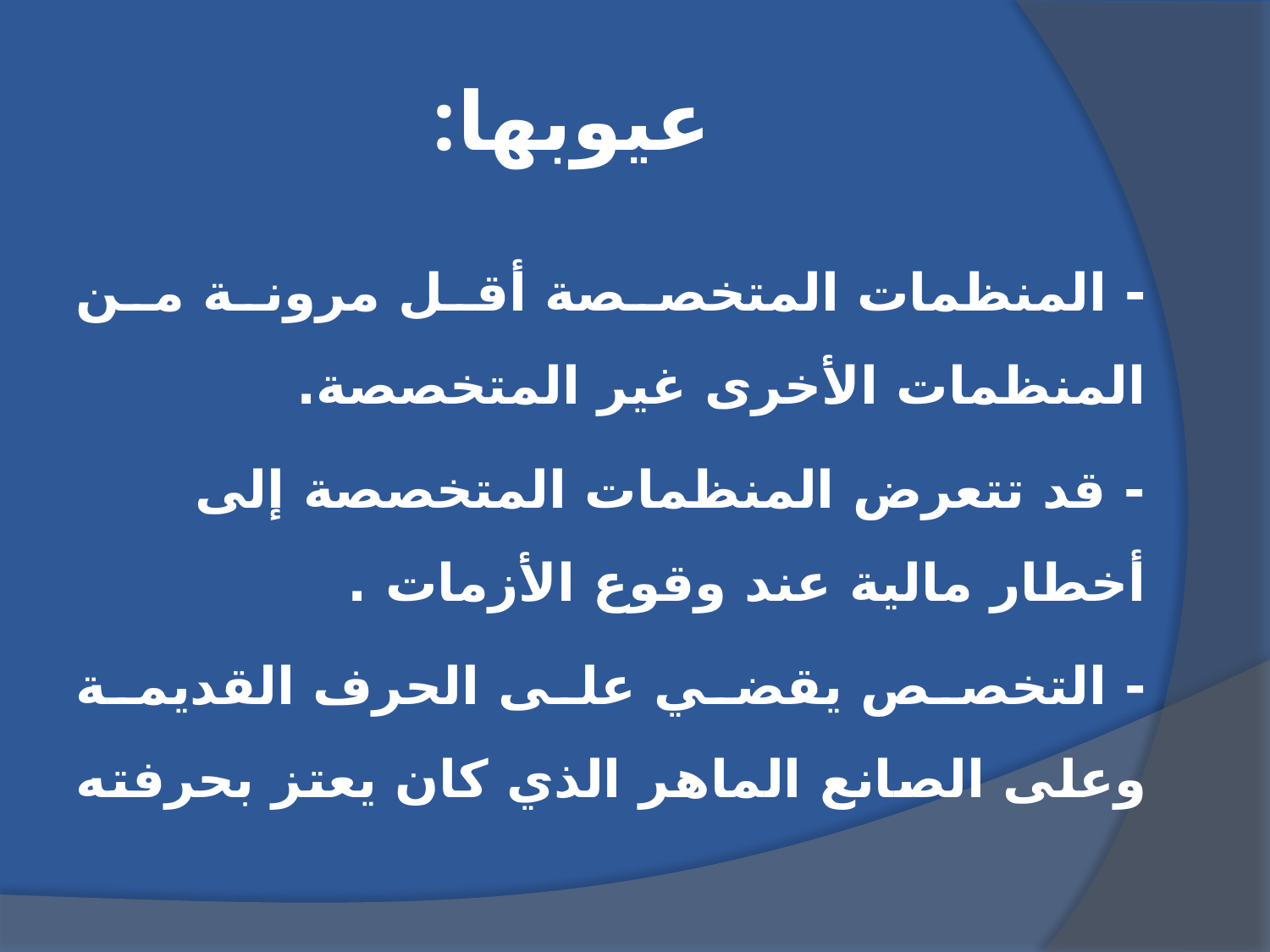

# عيوبها:
- المنظمات المتخصصة أقل مرونة من المنظمات الأخرى غير المتخصصة.
- قد تتعرض المنظمات المتخصصة إلى أخطار مالية عند وقوع الأزمات .
- التخصص يقضي على الحرف القديمة وعلى الصانع الماهر الذي كان يعتز بحرفته